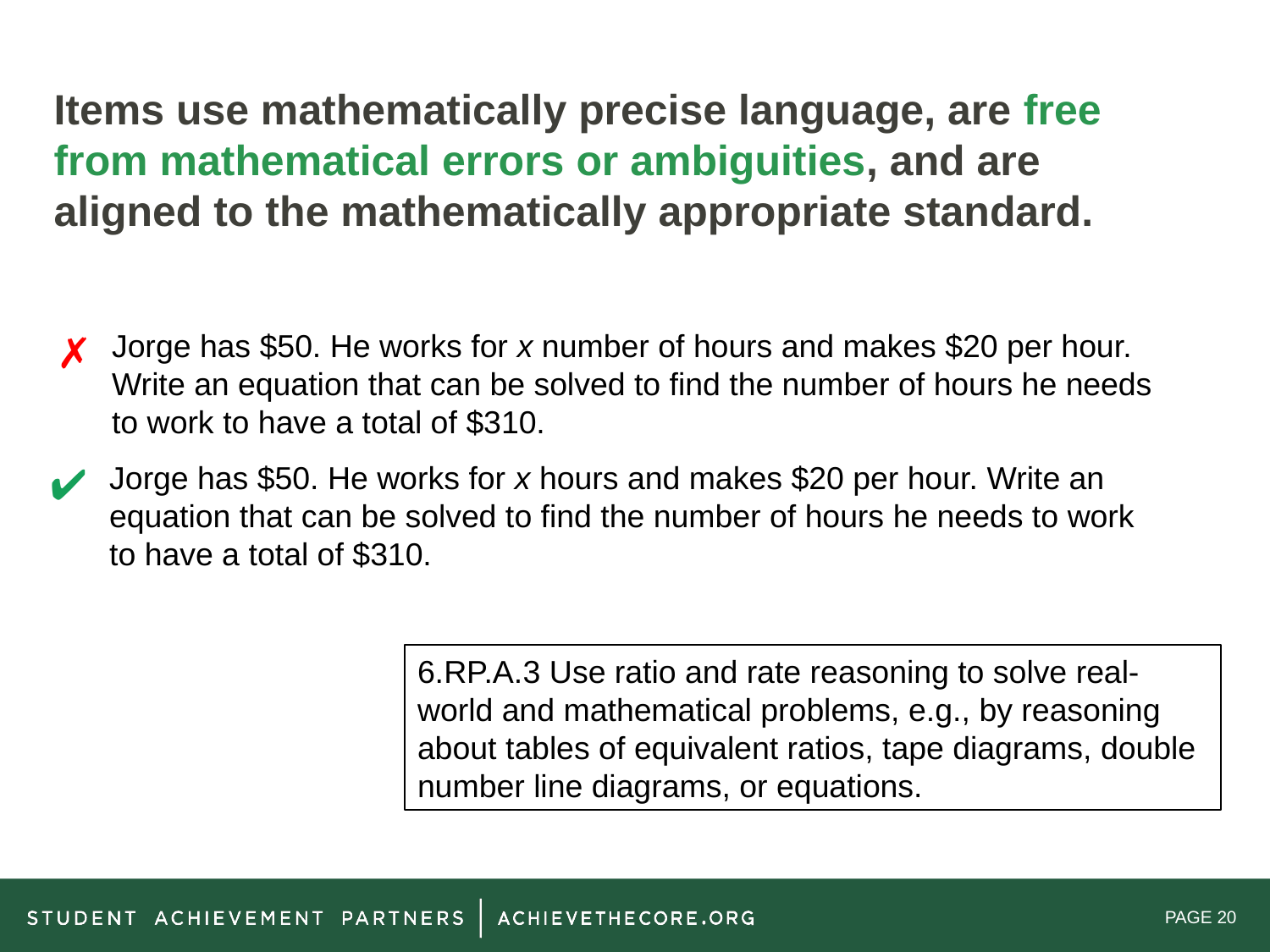

Items use mathematically precise language, are free from mathematical errors or ambiguities, and are aligned to the mathematically appropriate standard.
✗
Jorge has $50. He works for x number of hours and makes $20 per hour. Write an equation that can be solved to find the number of hours he needs to work to have a total of $310.
✔
Jorge has $50. He works for x hours and makes $20 per hour. Write an equation that can be solved to find the number of hours he needs to work to have a total of $310.
6.RP.A.3 Use ratio and rate reasoning to solve real-world and mathematical problems, e.g., by reasoning about tables of equivalent ratios, tape diagrams, double number line diagrams, or equations.